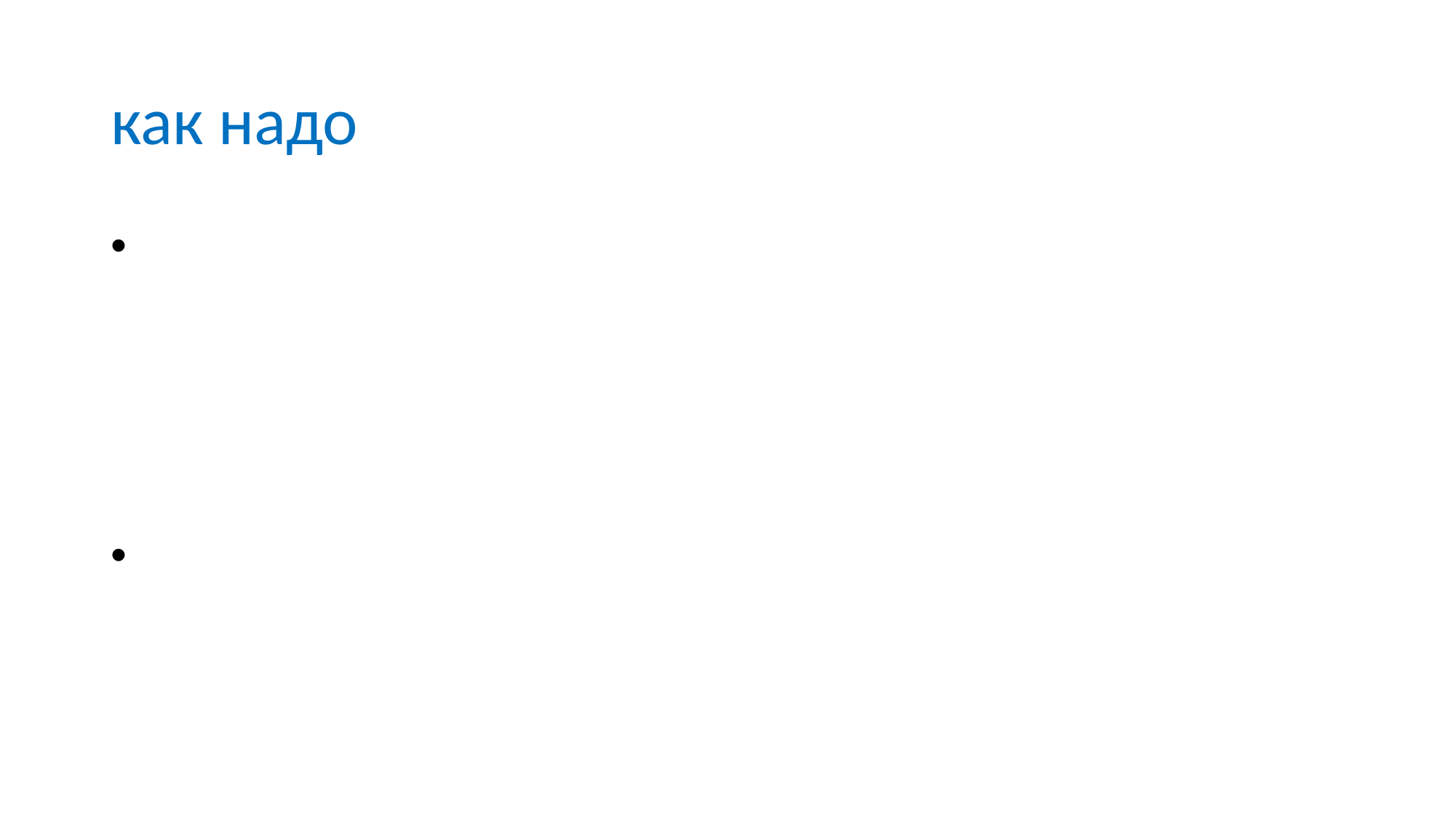

# как надо
кратко
по существу
от запроса